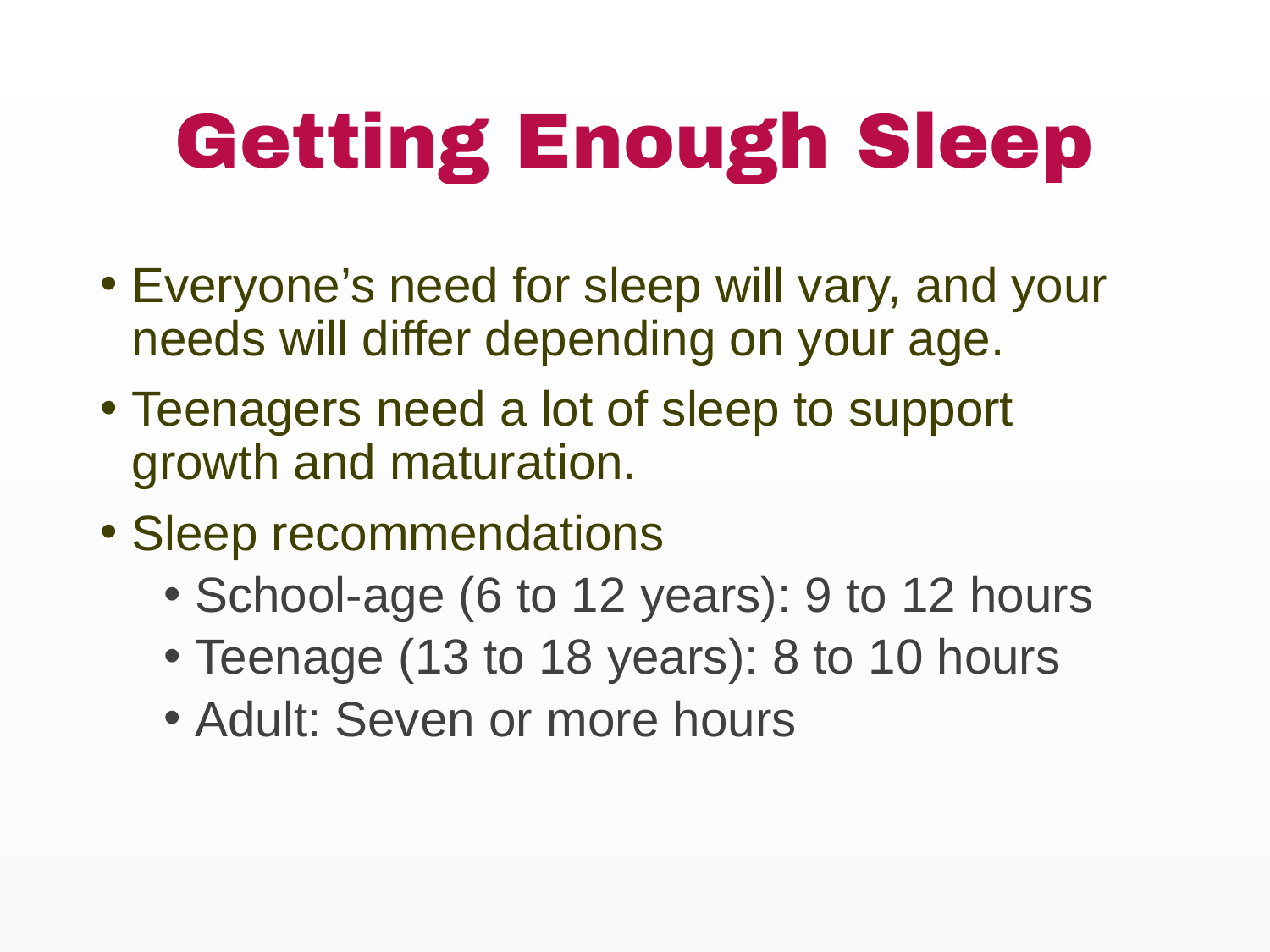

# Getting Enough Sleep
Everyone’s need for sleep will vary, and your needs will differ depending on your age.
Teenagers need a lot of sleep to support growth and maturation.
Sleep recommendations
School-age (6 to 12 years): 9 to 12 hours
Teenage (13 to 18 years): 8 to 10 hours
Adult: Seven or more hours